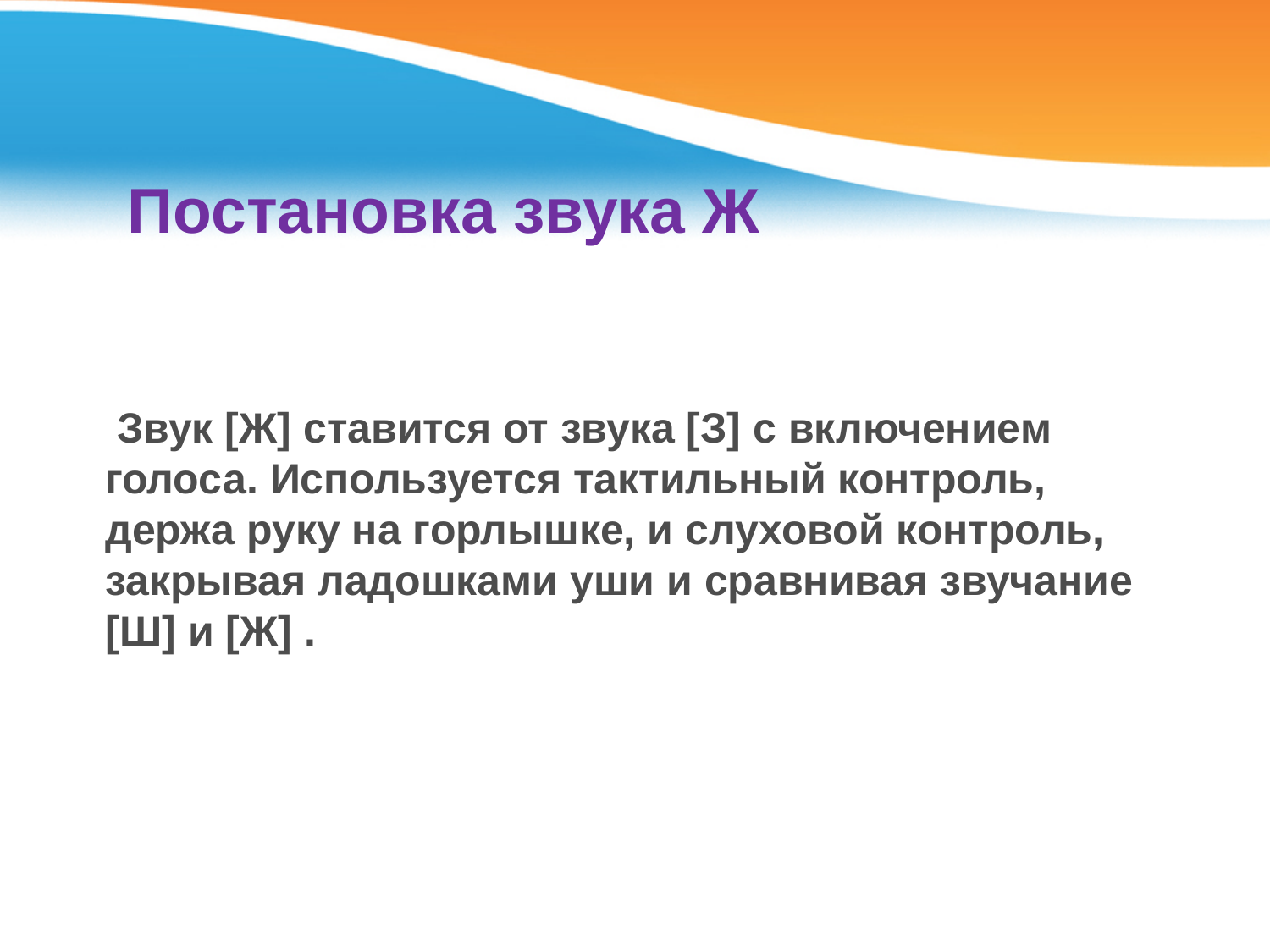

# Постановка звука Ж

	 Звук [Ж] ставится от звука [З] с включением голоса. Используется тактильный контроль, держа руку на горлышке, и слуховой контроль, закрывая ладошками уши и сравнивая звучание [Ш] и [Ж] .